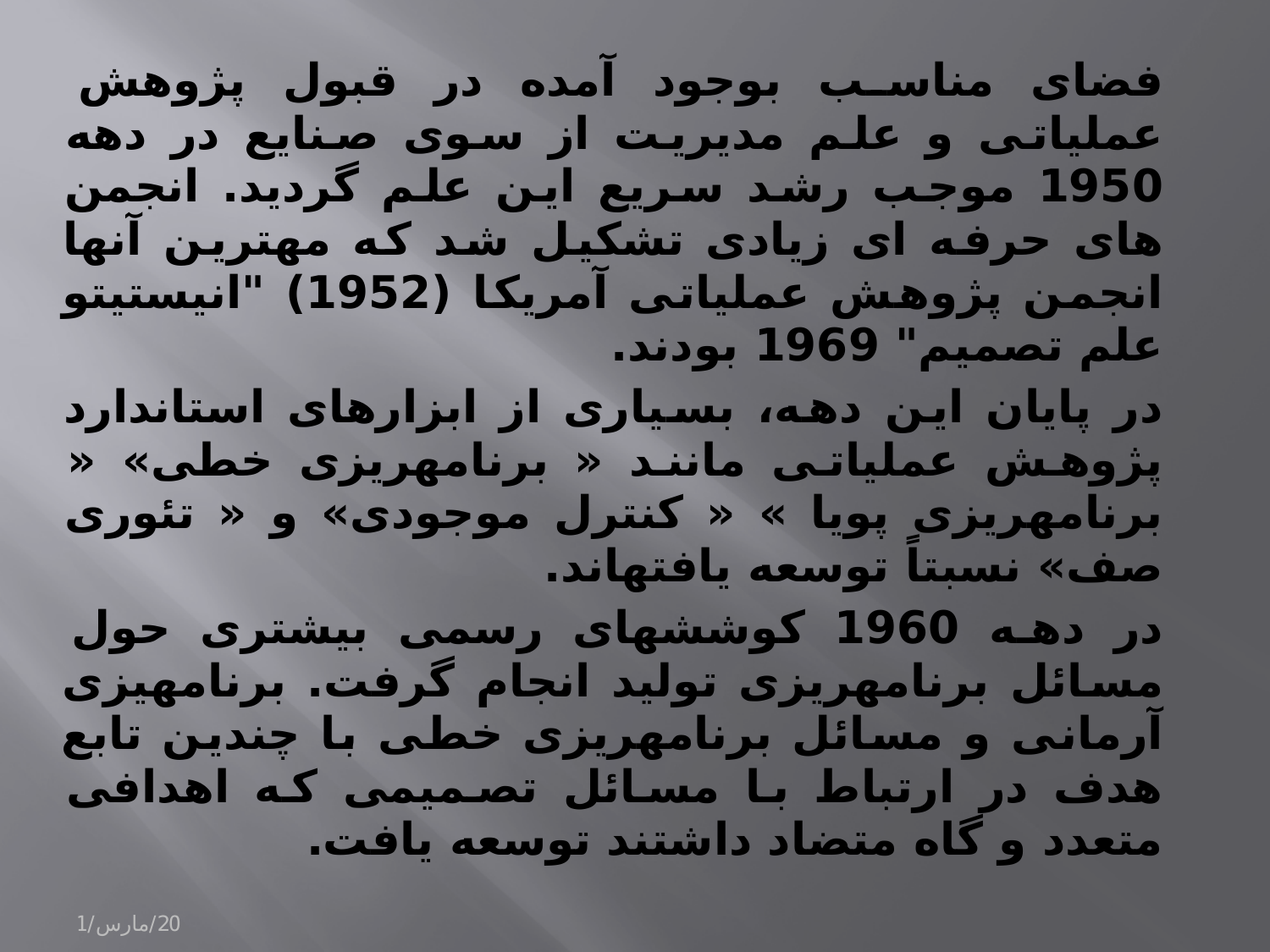

فضای مناسب بوجود آمده در قبول پژوهش عملیاتی و علم مدیریت از سوی صنایع در دهه 1950 موجب رشد سریع این علم گردید. انجمن های حرفه ای زیادی تشکیل شد که مهترین آنها انجمن پژوهش عملیاتی آمریکا (1952) "انیستیتو علم تصمیم" 1969 بودند.
در پایان این دهه، بسیاری از ابزارهای استاندارد پژوهش عملیاتی مانند « برنامه­ریزی خطی» « برنامه­ریزی پویا » « کنترل موجودی» و « تئوری صف» نسبتاً توسعه یافته­اند.
در دهه 1960 کوشش­های رسمی بیشتری حول مسائل برنامه­ریزی تولید انجام گرفت. برنامه­یزی آرمانی و مسائل برنامه­ریزی خطی با چندین تابع هدف در ارتباط با مسائل تصمیمی که اهدافی متعدد و گاه متضاد داشتند توسعه یافت.
20/مارس/1